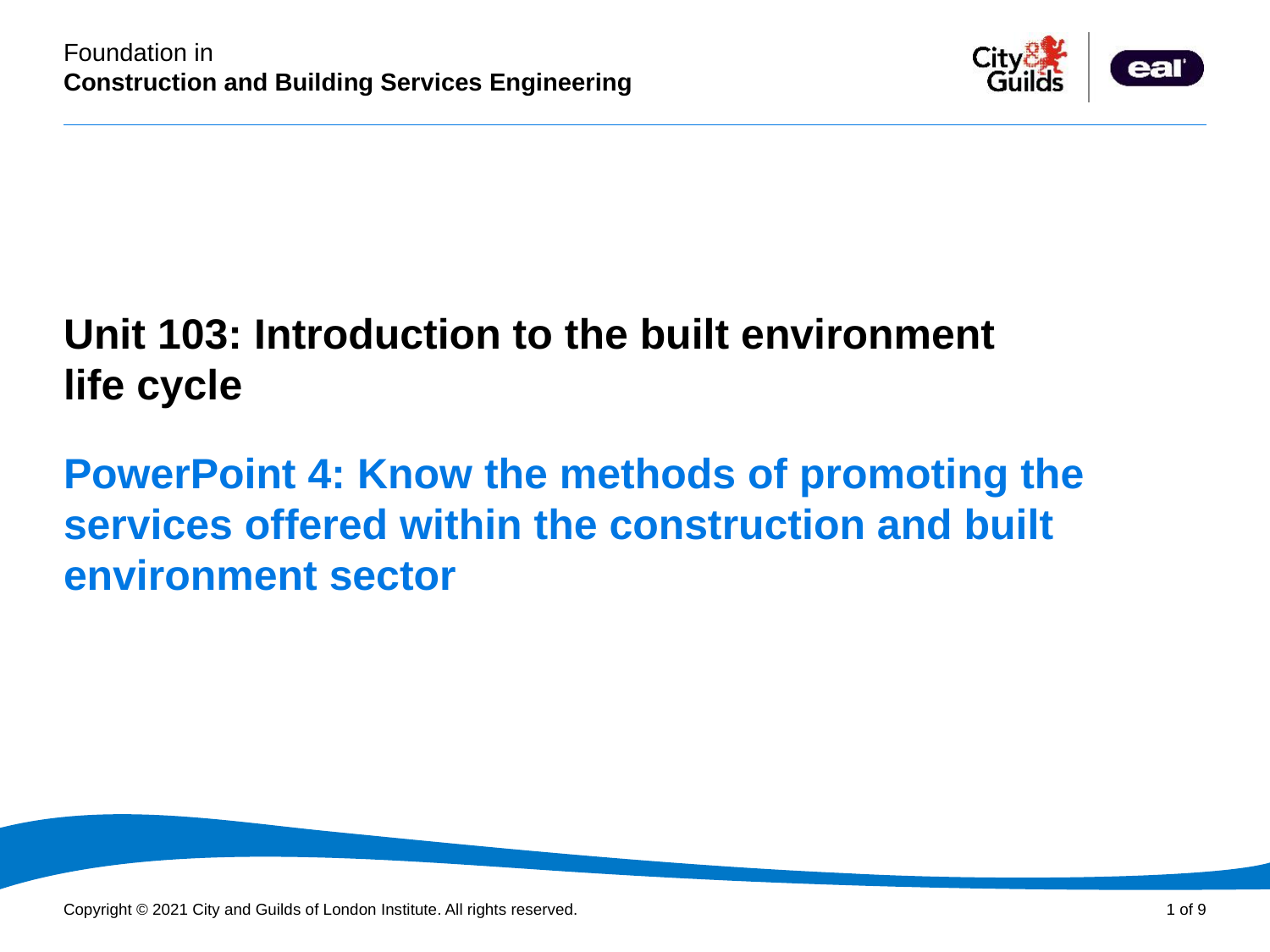

PowerPoint presentation
Unit 103: Introduction to the built environment
life cycle

# PowerPoint 4: Know the methods of promoting the services offered within the construction and built environment sector